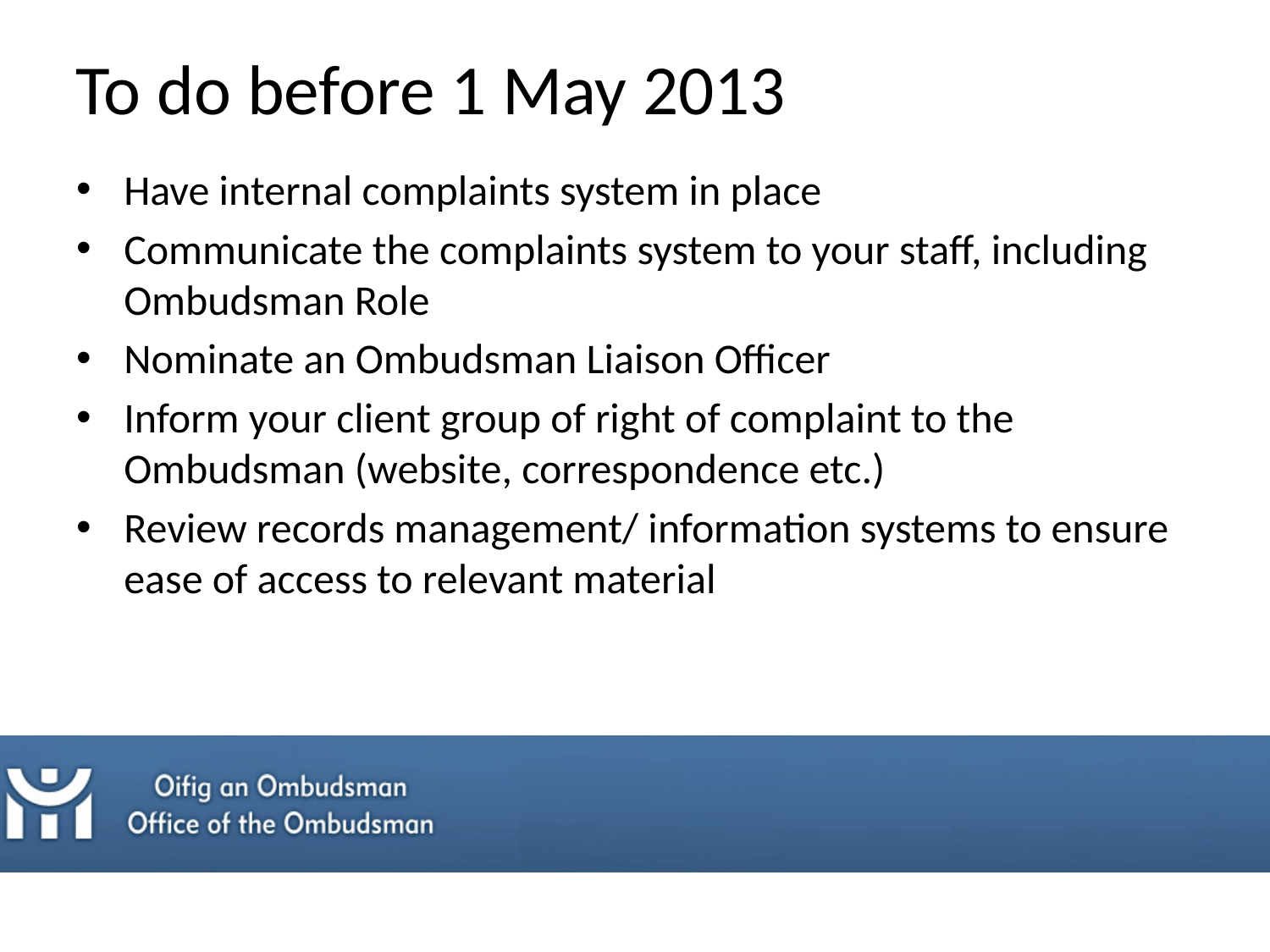

To do before 1 May 2013
Have internal complaints system in place
Communicate the complaints system to your staff, including Ombudsman Role
Nominate an Ombudsman Liaison Officer
Inform your client group of right of complaint to the Ombudsman (website, correspondence etc.)
Review records management/ information systems to ensure ease of access to relevant material